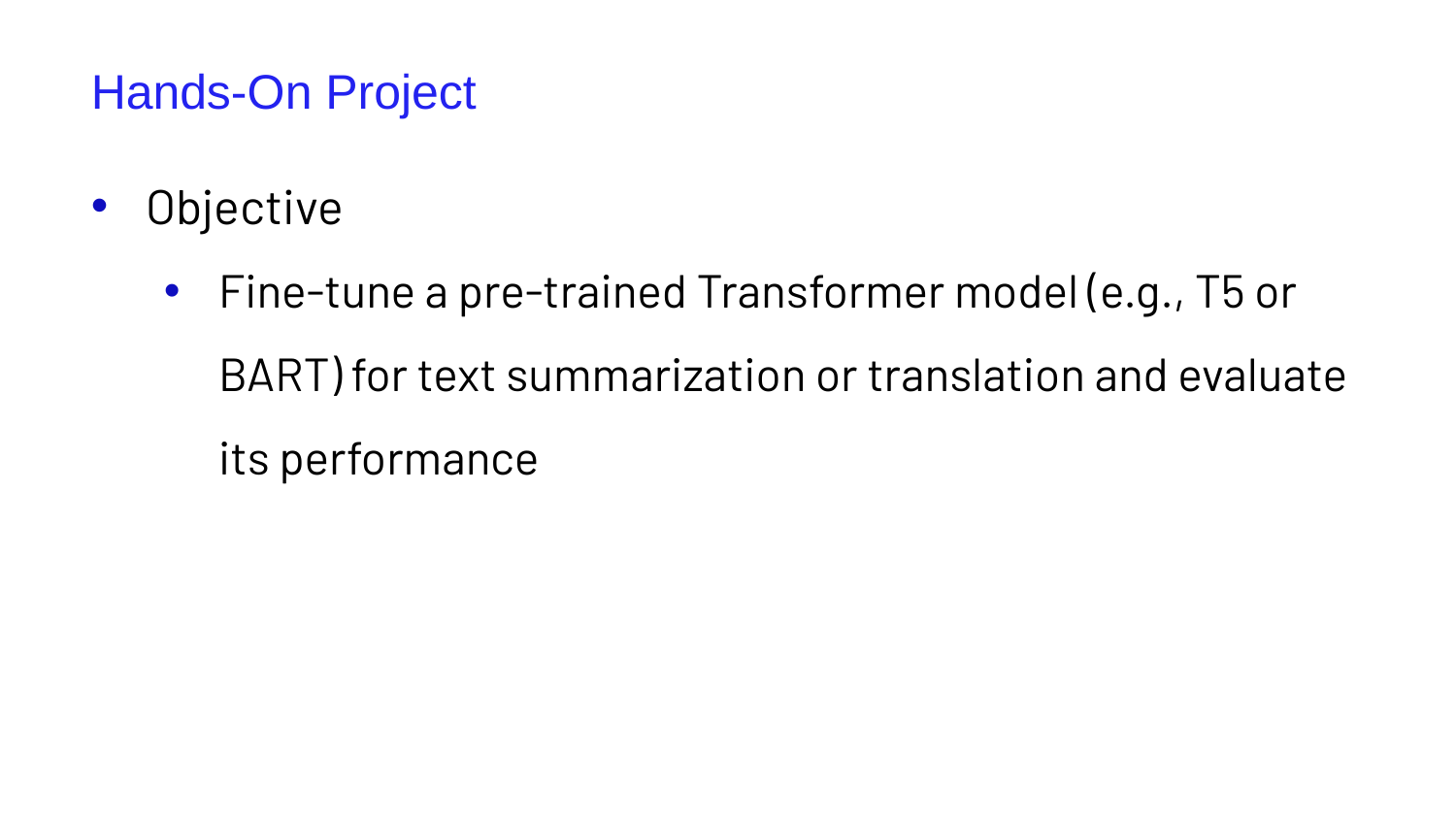

Hands-On Project
Objective
Fine-tune a pre-trained Transformer model (e.g., T5 or BART) for text summarization or translation and evaluate its performance